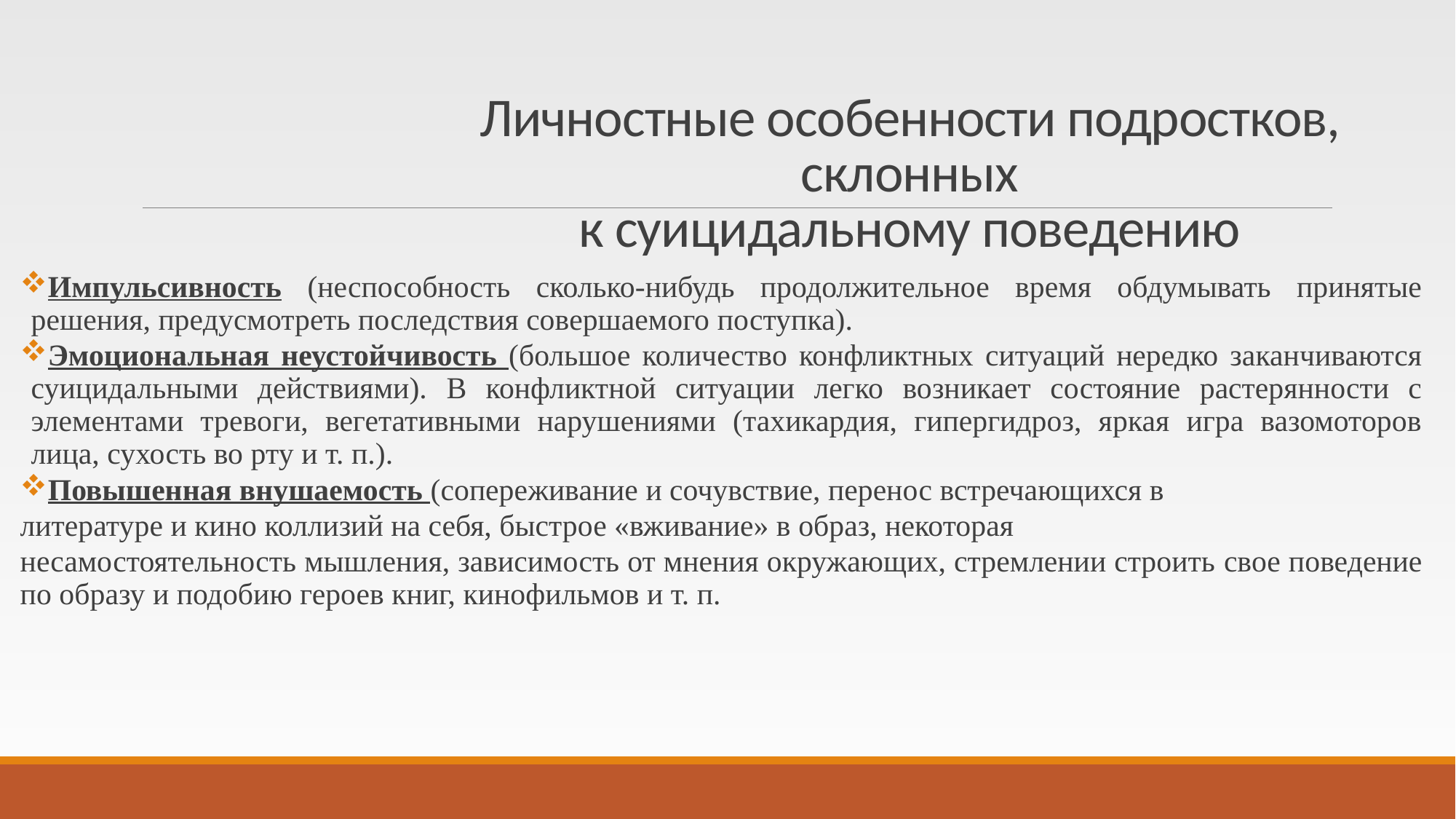

# Личностные особенности подростков, склонных к суицидальному поведению
Импульсивность (неспособность сколько-нибудь продолжительное время обдумывать принятые решения, предусмотреть последствия совершаемого поступка).
Эмоциональная неустойчивость (большое количество конфликтных ситуаций нередко заканчиваются суицидальными действиями). В конфликтной ситуации легко возникает состояние растерянности с элементами тревоги, вегетативными нарушениями (тахикардия, гипергидроз, яркая игра вазомоторов лица, сухость во рту и т. п.).
Повышенная внушаемость (сопереживание и сочувствие, перенос встречающихся в
литературе и кино коллизий на себя, быстрое «вживание» в образ, некоторая
несамостоятельность мышления, зависимость от мнения окружающих, стремлении строить свое поведение по образу и подобию героев книг, кинофильмов и т. п.